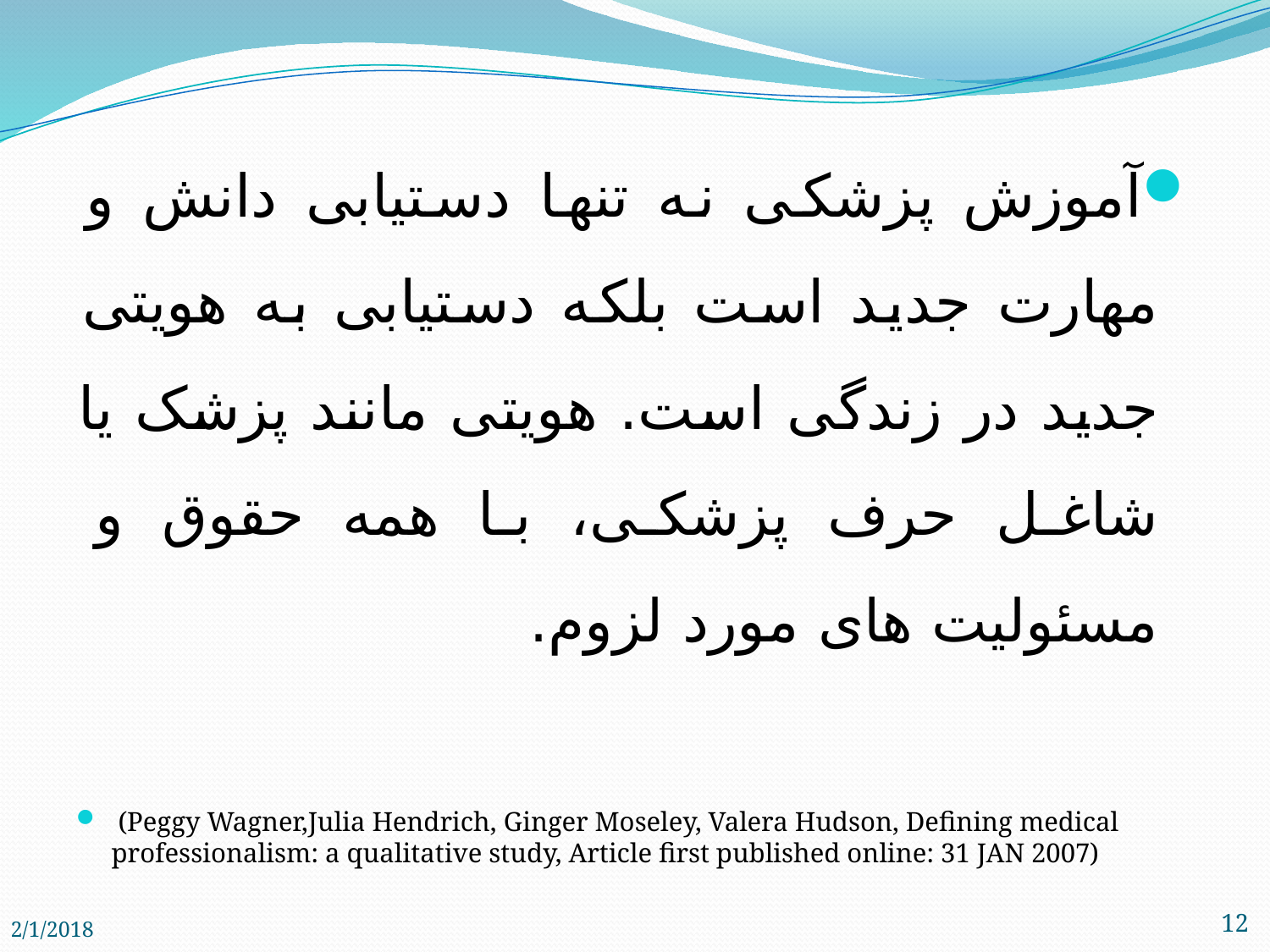

آموزش پزشکی نه تنها دستیابی دانش و مهارت جدید است بلکه دستیابی به هویتی جدید در زندگی است. هویتی مانند پزشک یا شاغل حرف پزشکی، با همه حقوق و مسئولیت های مورد لزوم.

 (Peggy Wagner,Julia Hendrich, Ginger Moseley, Valera Hudson, Defining medical professionalism: a qualitative study, Article first published online: 31 JAN 2007)

2/1/2018
12